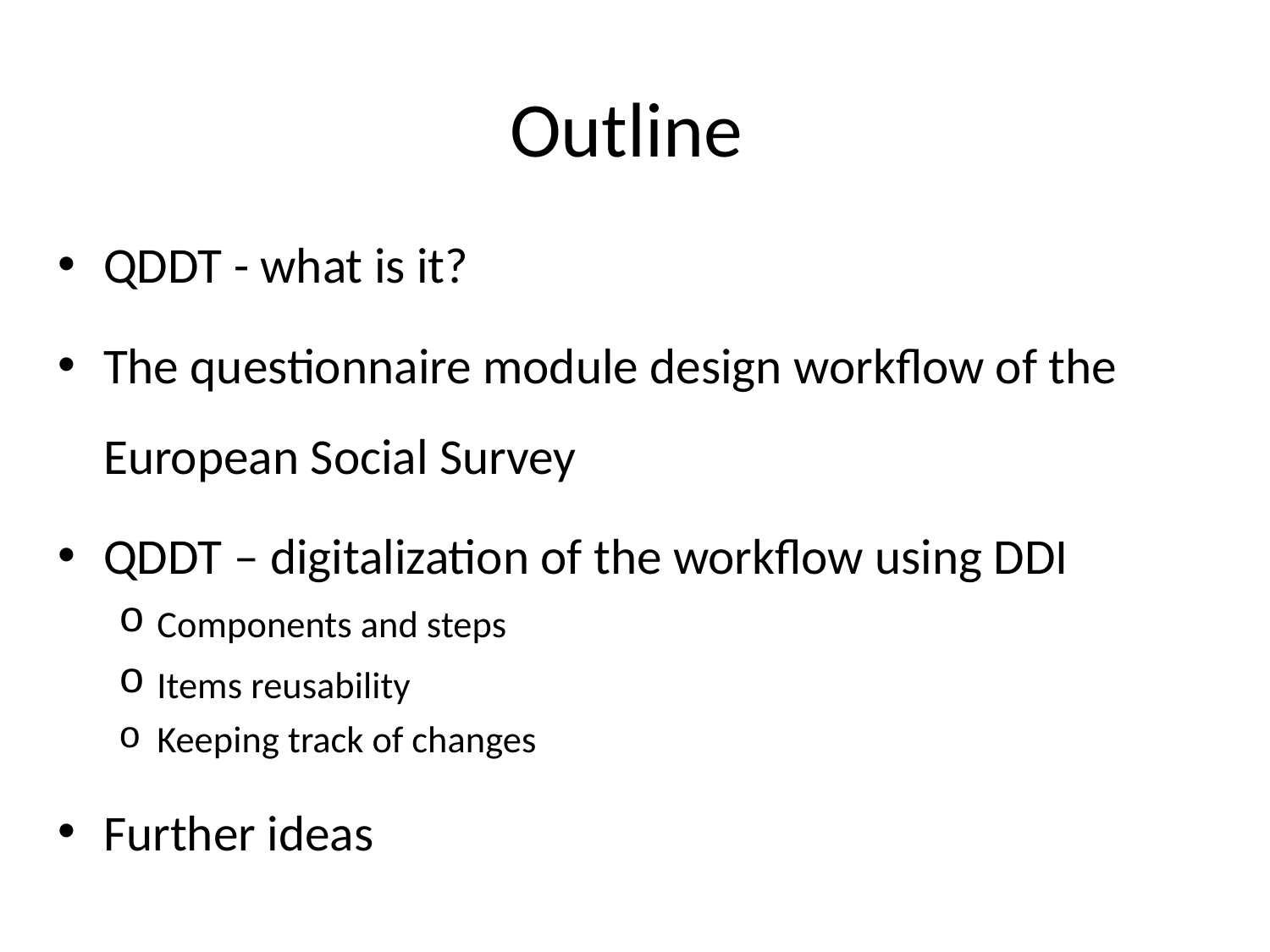

# Outline

QDDT - what is it?
The questionnaire module design workflow of the European Social Survey
QDDT – digitalization of the workflow using DDI
	Components and steps
	Items reusability
	Keeping track of changes
Further ideas